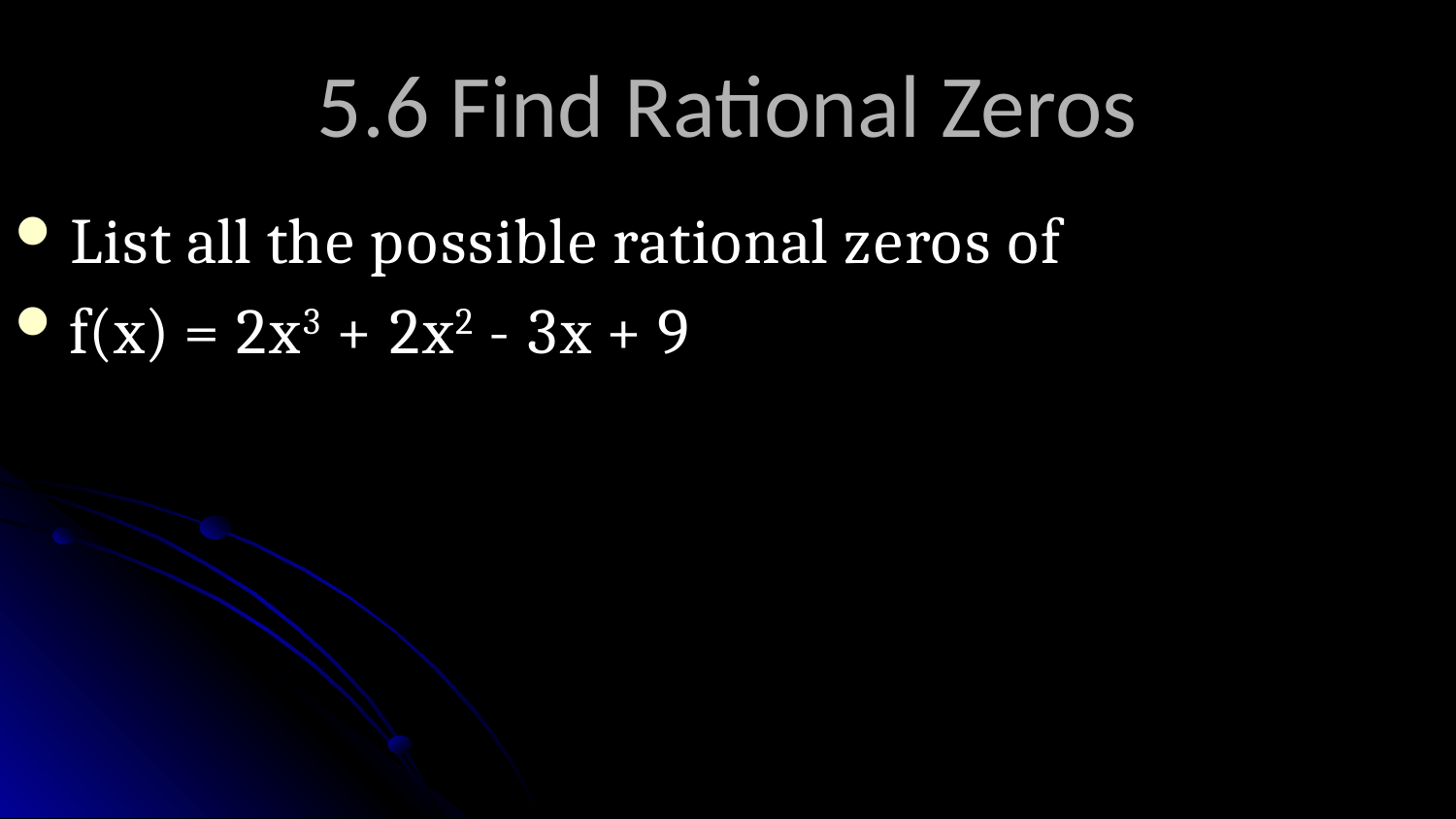

# 5.6 Find Rational Zeros
List all the possible rational zeros of
f(x) = 2x3 + 2x2 - 3x + 9